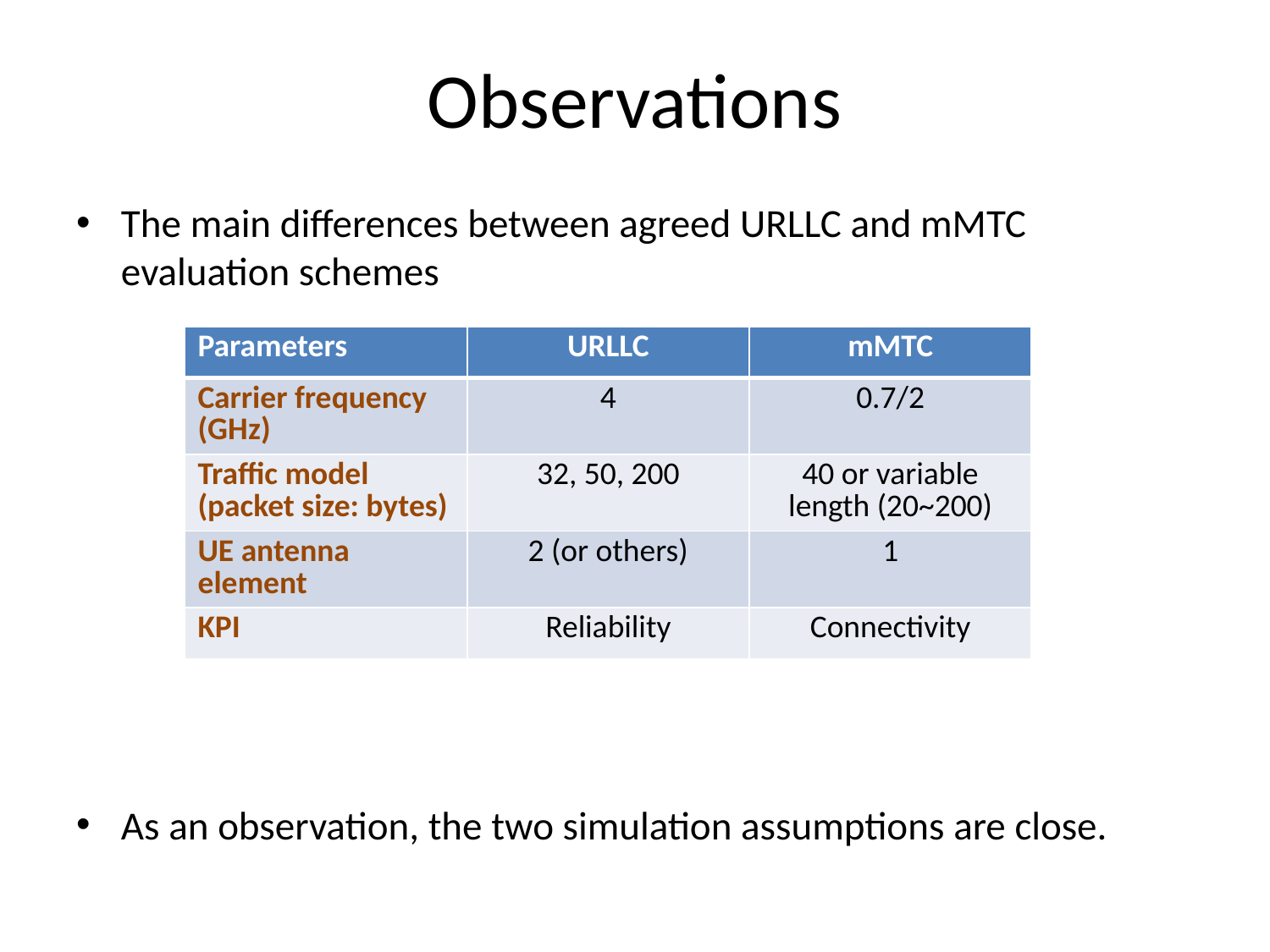

# Observations
The main differences between agreed URLLC and mMTC evaluation schemes

As an observation, the two simulation assumptions are close.

| Parameters | URLLC | mMTC |
| --- | --- | --- |
| Carrier frequency (GHz) | 4 | 0.7/2 |
| Traffic model (packet size: bytes) | 32, 50, 200 | 40 or variable length (20~200) |
| UE antenna element | 2 (or others) | 1 |
| KPI | Reliability | Connectivity |